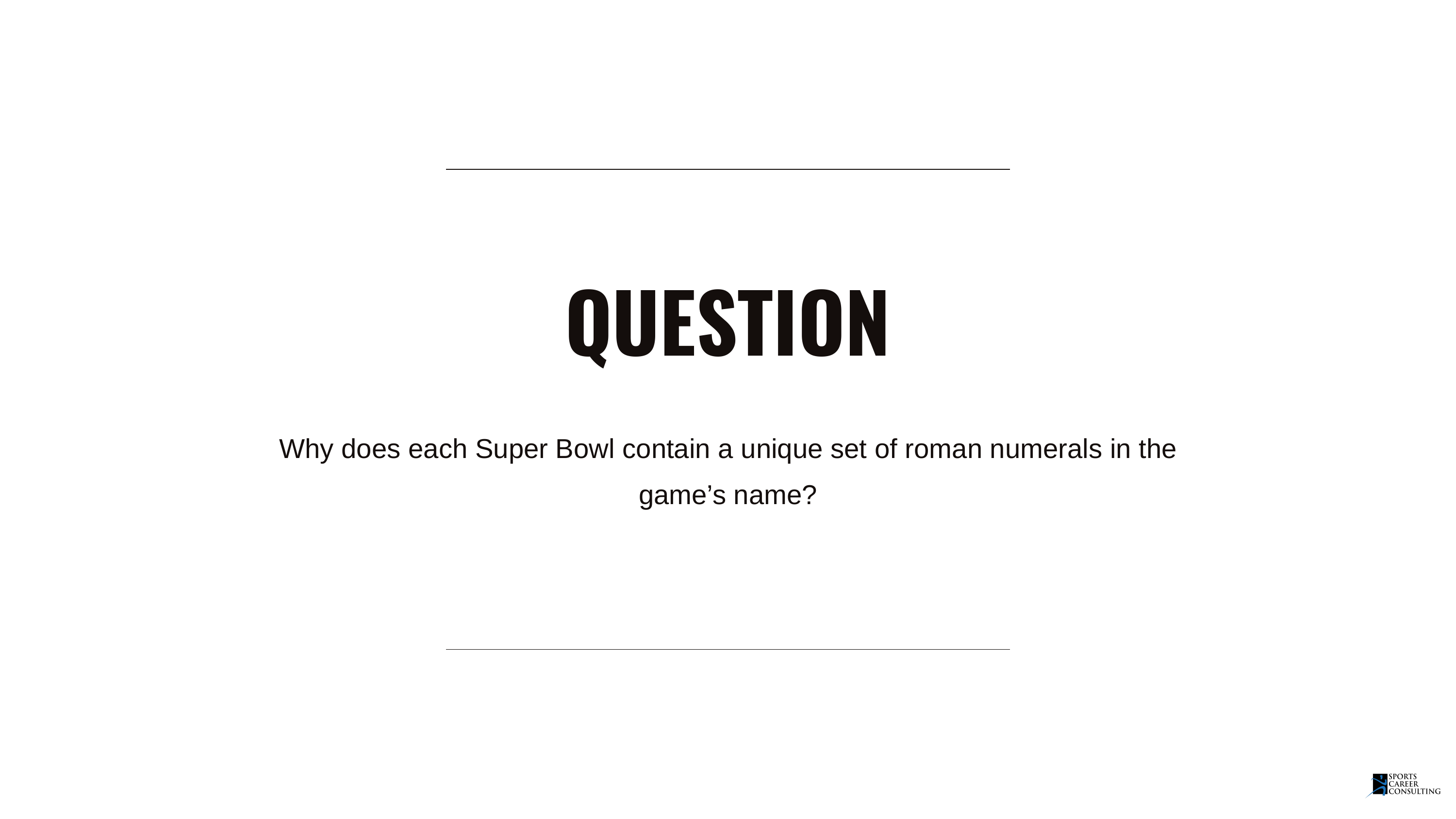

QUESTION
Why does each Super Bowl contain a unique set of roman numerals in the game’s name?